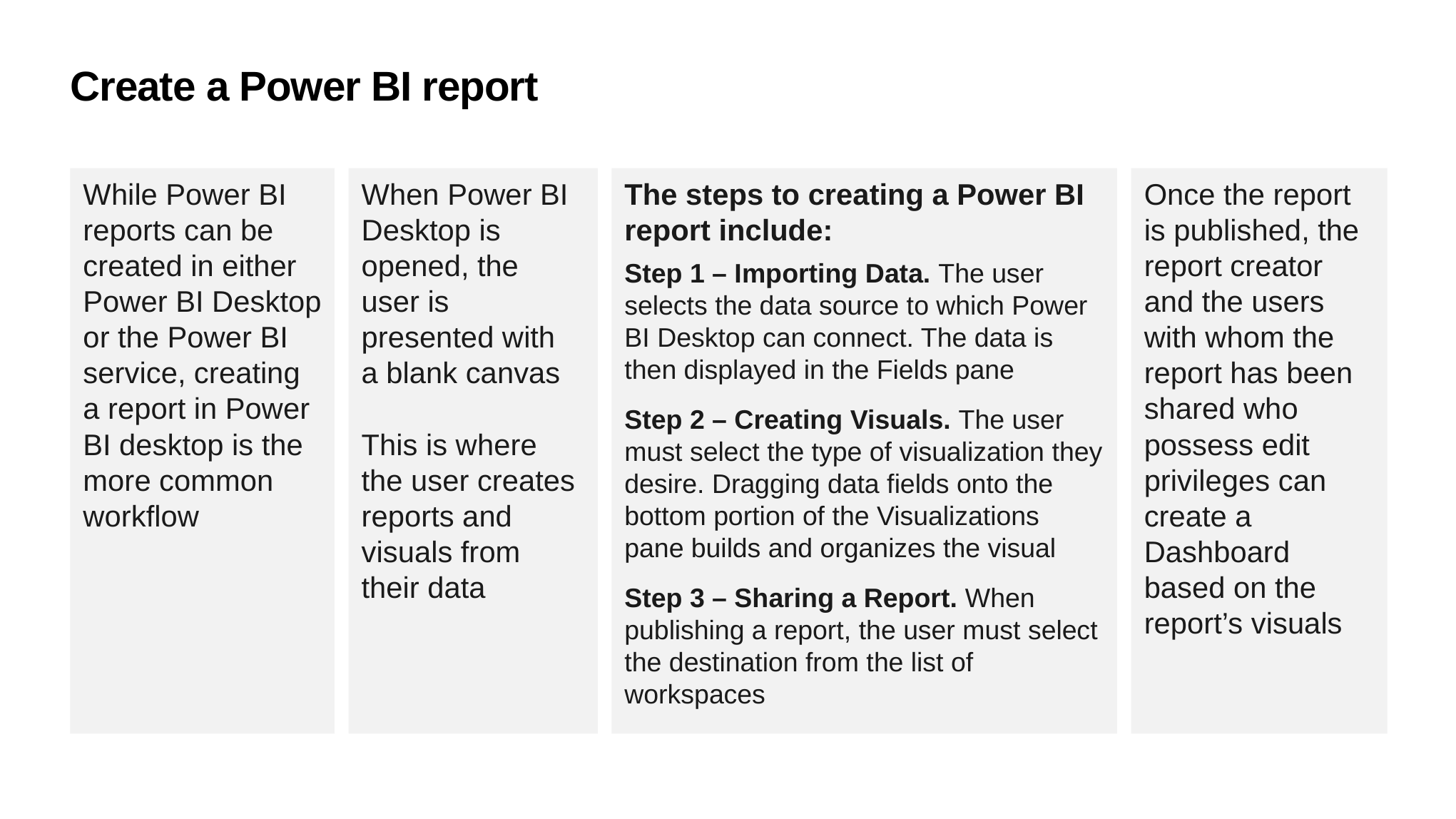

# Create a Power BI report
While Power BI reports can be created in either Power BI Desktop or the Power BI service, creating a report in Power BI desktop is the more common workflow
When Power BI Desktop is opened, the user is presented with
a blank canvas

This is where
the user creates reports and visuals from their data
The steps to creating a Power BI report include:
Step 1 – Importing Data. The user selects the data source to which Power BI Desktop can connect. The data is then displayed in the Fields pane
Step 2 – Creating Visuals. The user must select the type of visualization they desire. Dragging data fields onto the bottom portion of the Visualizations pane builds and organizes the visual
Step 3 – Sharing a Report. When publishing a report, the user must select the destination from the list of workspaces
Once the report is published, the report creator and the users with whom the report has been shared who possess edit privileges can create a Dashboard based on the report’s visuals